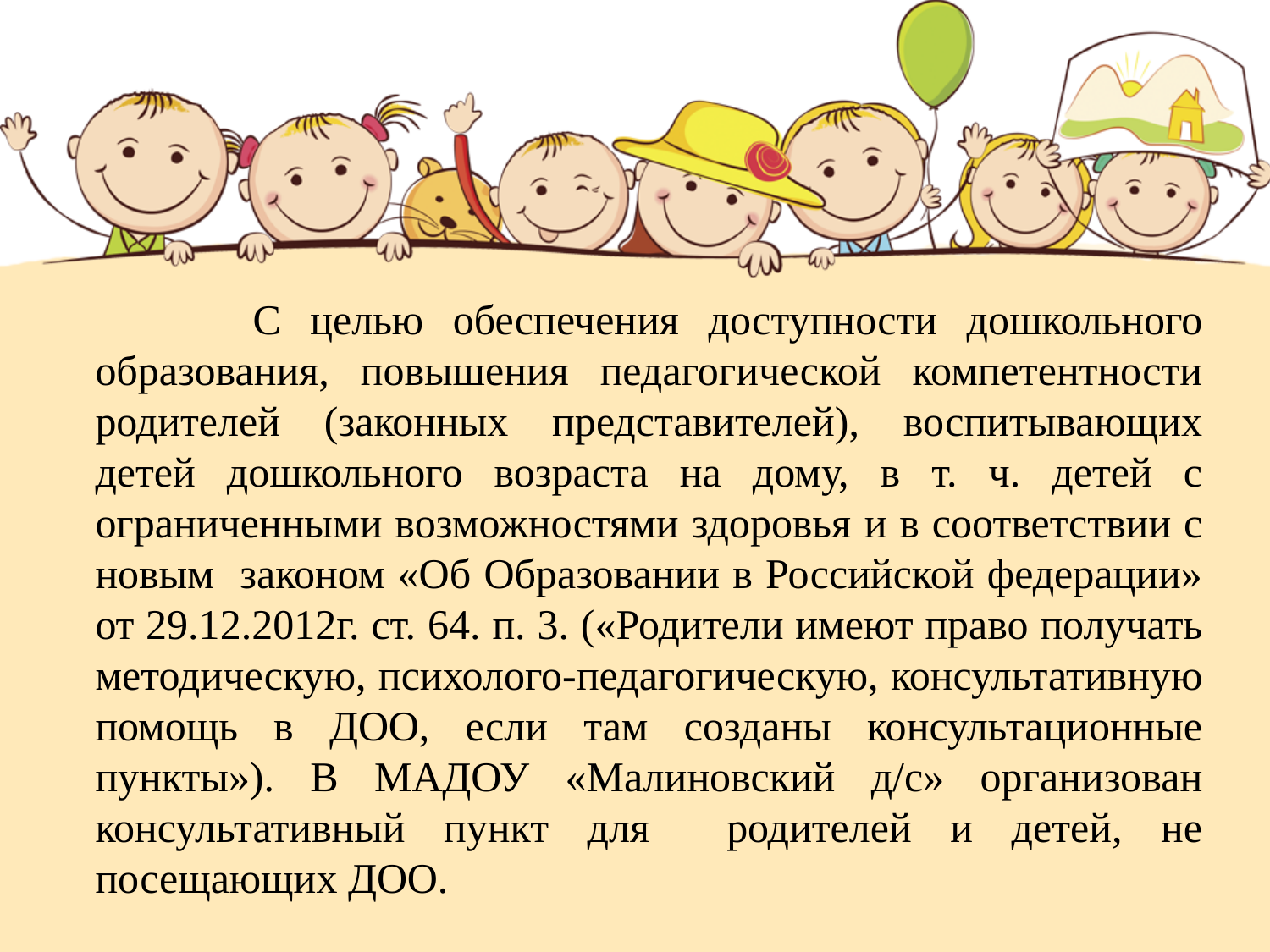

#
       С целью обеспечения доступности дошкольного образования, повышения педагогической компетентности родителей (законных представителей), воспитывающих детей дошкольного возраста на дому, в т. ч. детей с ограниченными возможностями здоровья и в соответствии с новым  законом «Об Образовании в Российской федерации» от 29.12.2012г. ст. 64. п. 3. («Родители имеют право получать методическую, психолого-педагогическую, консультативную помощь в ДОО, если там созданы консультационные пункты»). В МАДОУ «Малиновский д/с» организован консультативный пункт для  родителей и детей, не посещающих ДОО.